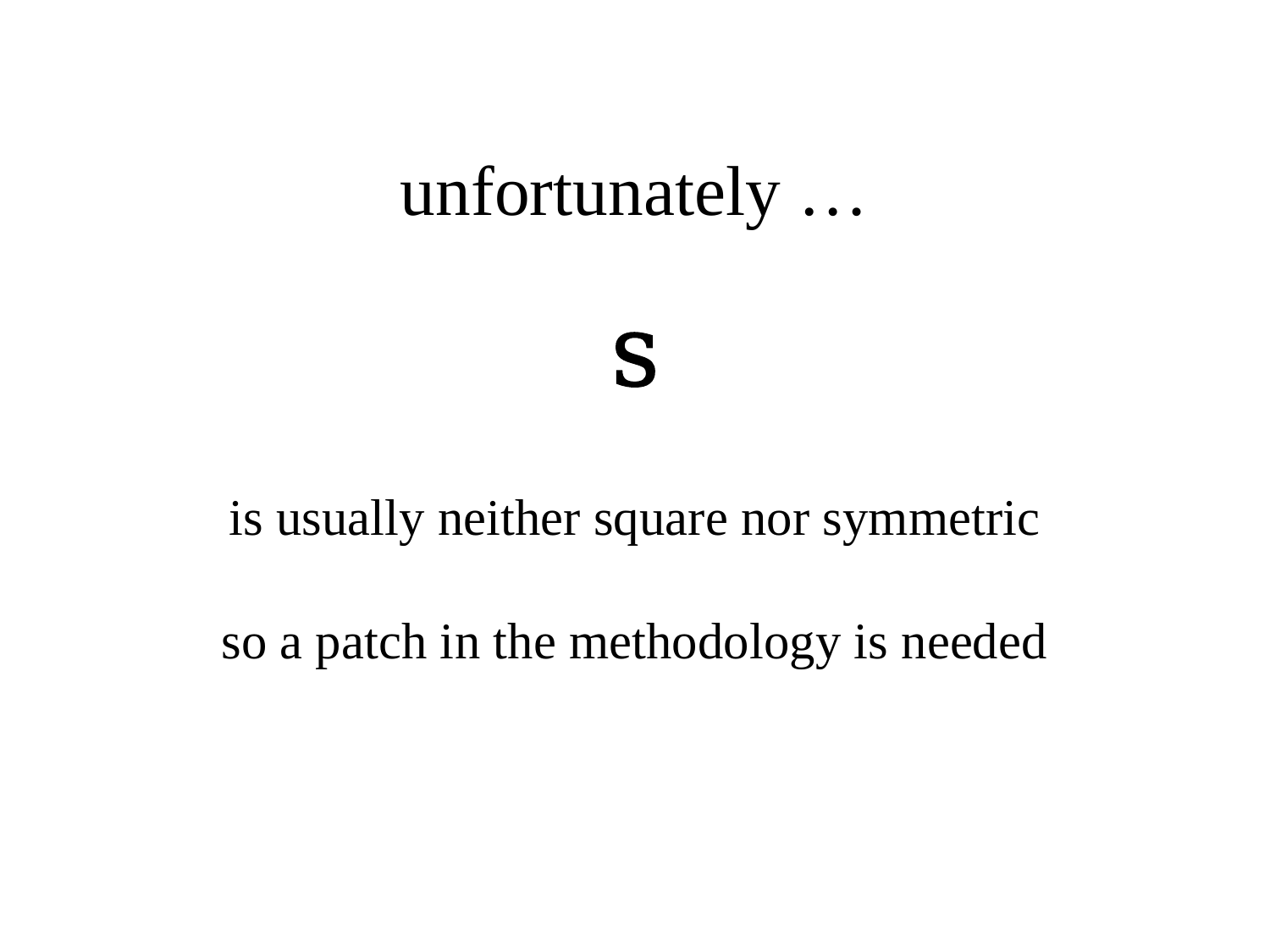

# unfortunately … S is usually neither square nor symmetric so a patch in the methodology is needed